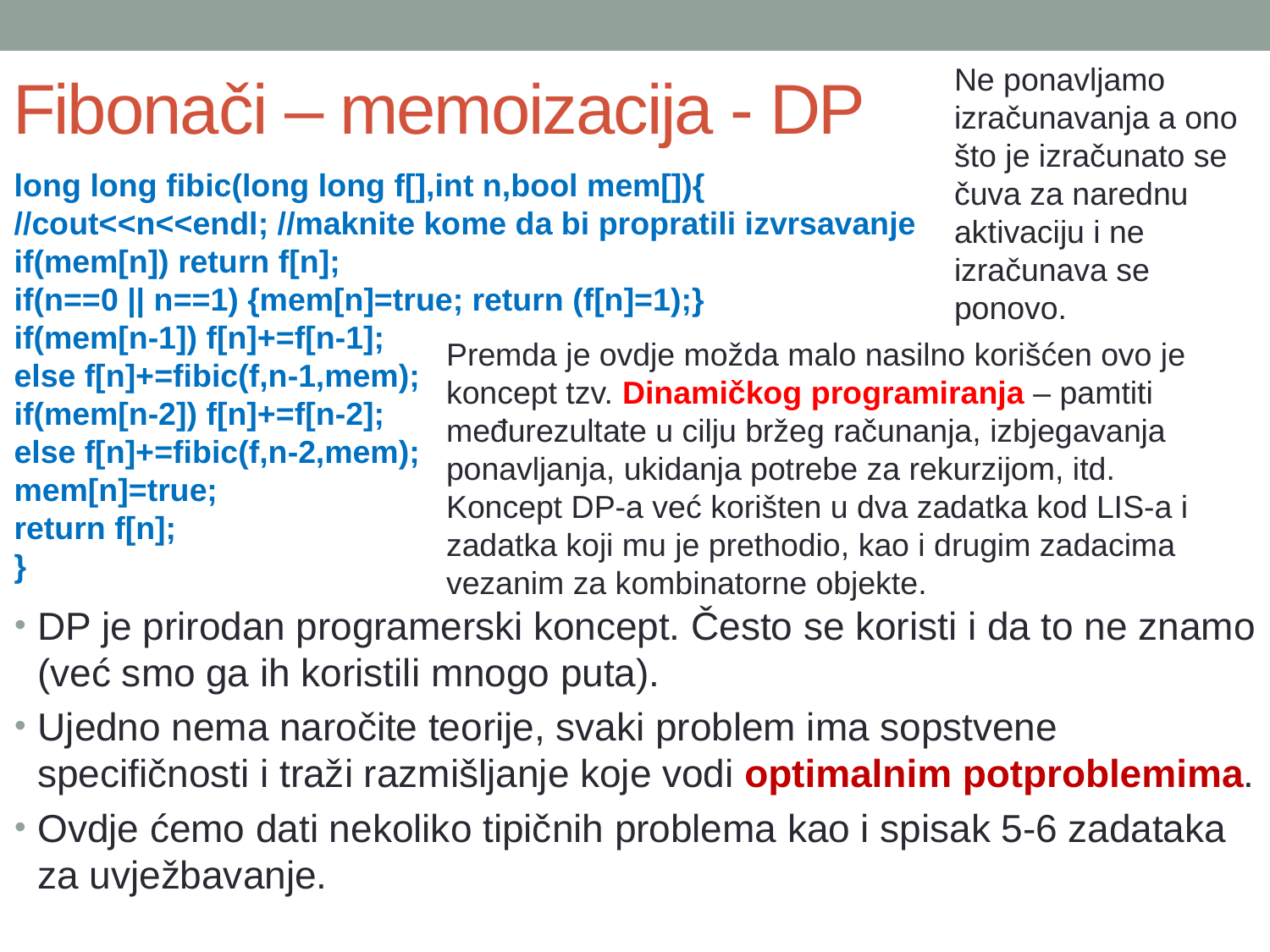

# Fibonači – memoizacija - DP
Ne ponavljamo izračunavanja a ono što je izračunato se čuva za narednu aktivaciju i ne izračunava se ponovo.
long long fibic(long long f[],int n,bool mem[]){
//cout<<n<<endl; //maknite kome da bi propratili izvrsavanje
if(mem[n]) return f[n];
if(n==0 || n==1) {mem[n]=true; return (f[n]=1);}
if(mem[n-1]) f[n]+=f[n-1];
else f[n]+=fibic(f,n-1,mem);
if(mem[n-2]) f[n]+=f[n-2];
else f[n]+=fibic(f,n-2,mem);
mem[n]=true;
return f[n];
}
Premda je ovdje možda malo nasilno korišćen ovo je koncept tzv. Dinamičkog programiranja – pamtiti međurezultate u cilju bržeg računanja, izbjegavanja ponavljanja, ukidanja potrebe za rekurzijom, itd.
Koncept DP-a već korišten u dva zadatka kod LIS-a i zadatka koji mu je prethodio, kao i drugim zadacima vezanim za kombinatorne objekte.
DP je prirodan programerski koncept. Često se koristi i da to ne znamo (već smo ga ih koristili mnogo puta).
Ujedno nema naročite teorije, svaki problem ima sopstvene specifičnosti i traži razmišljanje koje vodi optimalnim potproblemima.
Ovdje ćemo dati nekoliko tipičnih problema kao i spisak 5-6 zadataka za uvježbavanje.